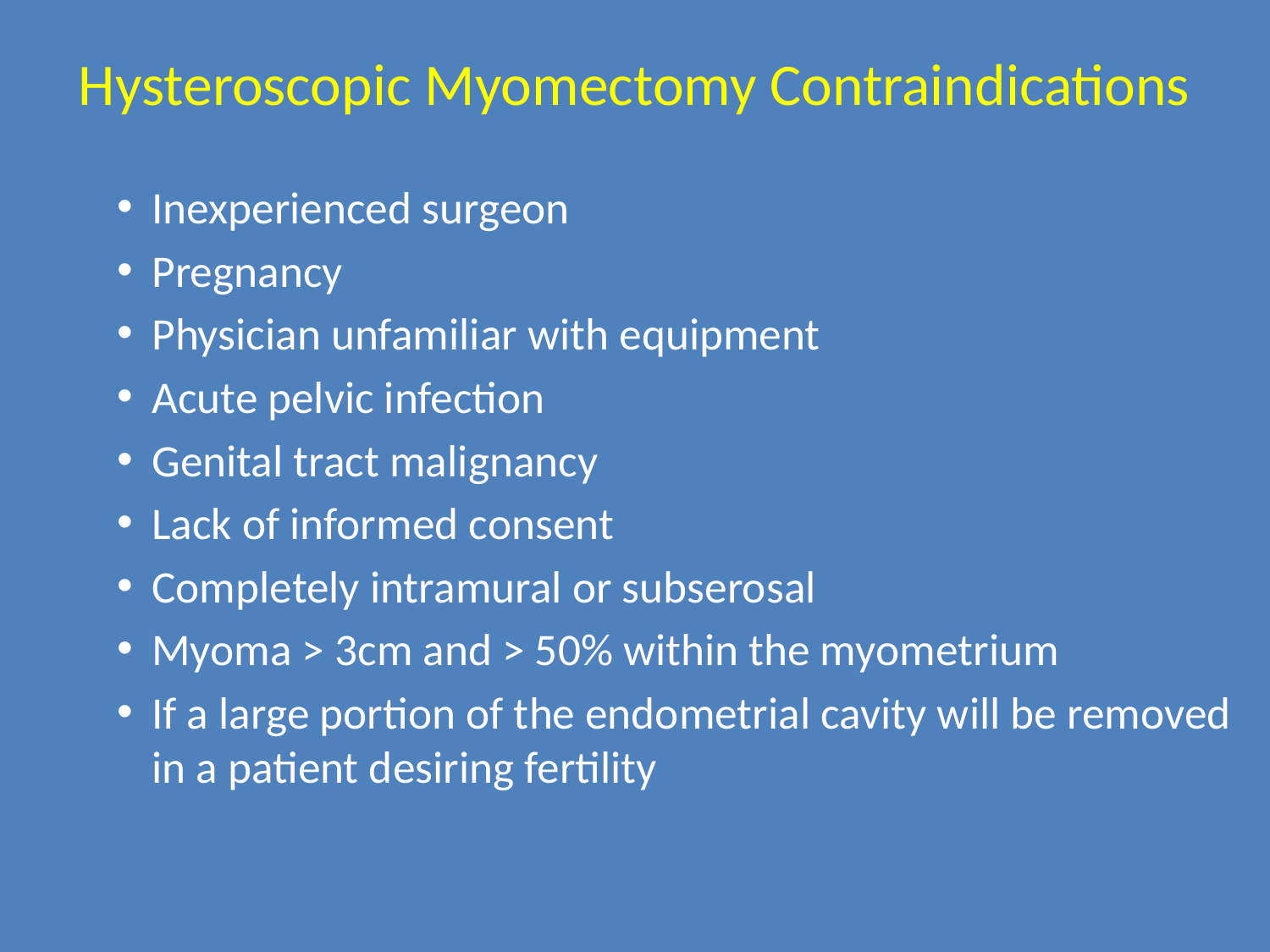

# Hysteroscopic Myomectomy Contraindications
Inexperienced surgeon
Pregnancy
Physician unfamiliar with equipment
Acute pelvic infection
Genital tract malignancy
Lack of informed consent
Completely intramural or subserosal
Myoma > 3cm and > 50% within the myometrium
If a large portion of the endometrial cavity will be removed in a patient desiring fertility